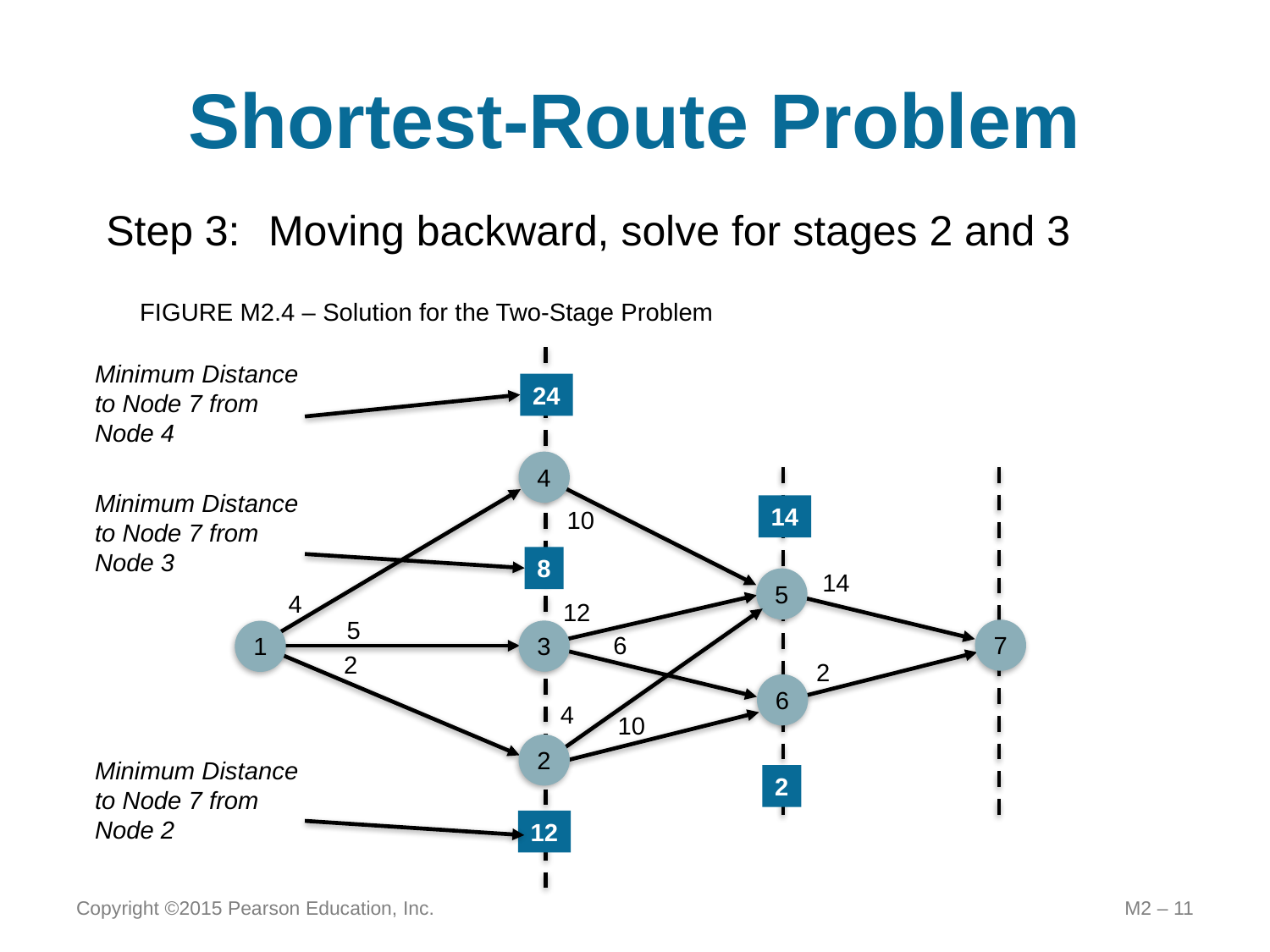

# Shortest-Route Problem
Step 3:	Moving backward, solve for stages 2 and 3
FIGURE M2.4 – Solution for the Two-Stage Problem
Minimum Distance
to Node 7 from
Node 4
24
Minimum Distance
to Node 7 from
Node 3
8
Minimum Distance
to Node 7 from
Node 2
12

4
10
14

5
4
12
5

7

3

1
6
2
2

6
4
10

2
14
2
Copyright ©2015 Pearson Education, Inc.
M2 – 11